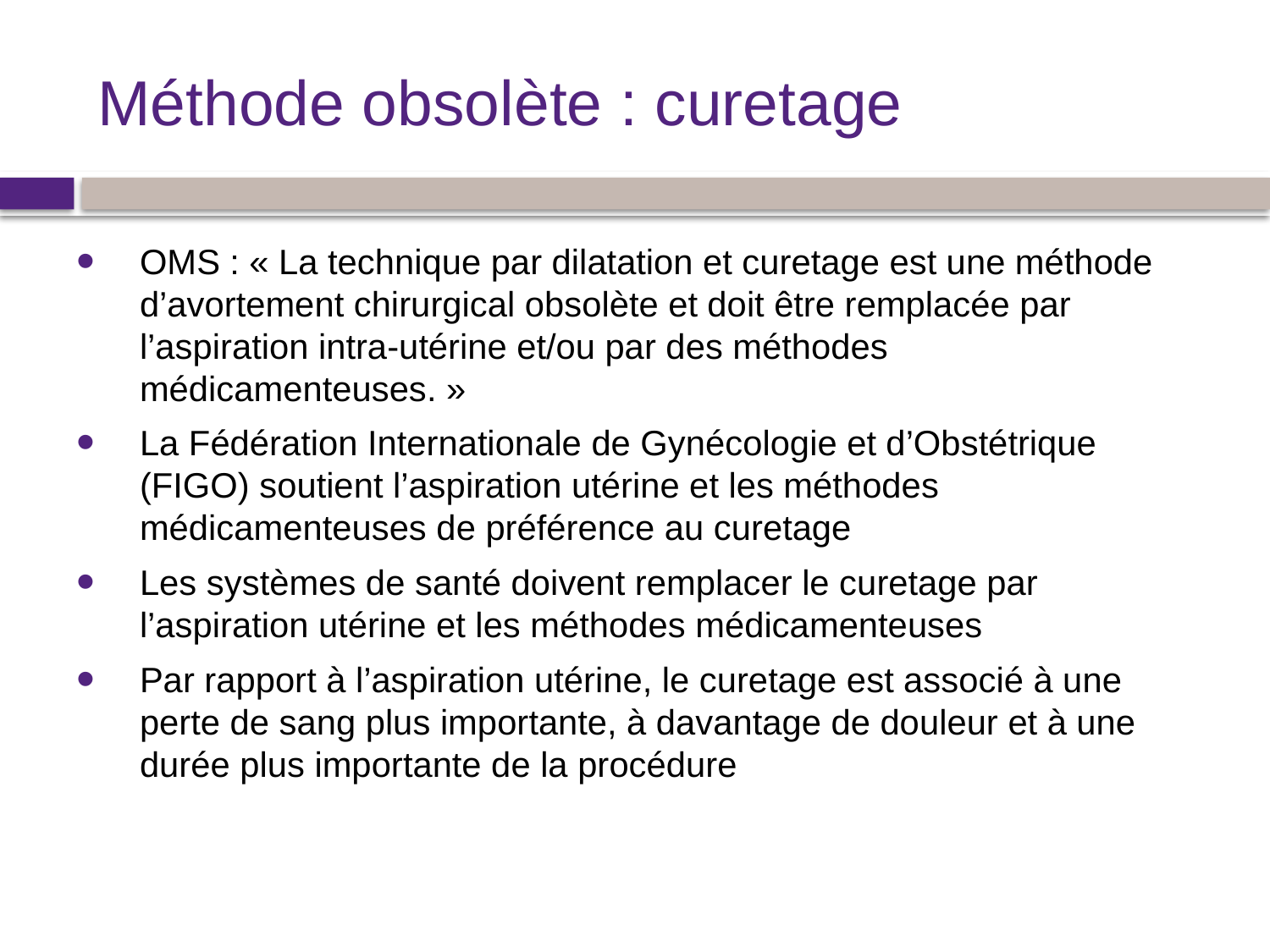

# Méthode obsolète : curetage
OMS : « La technique par dilatation et curetage est une méthode d’avortement chirurgical obsolète et doit être remplacée par l’aspiration intra-utérine et/ou par des méthodes médicamenteuses. »
La Fédération Internationale de Gynécologie et d’Obstétrique (FIGO) soutient l’aspiration utérine et les méthodes médicamenteuses de préférence au curetage
Les systèmes de santé doivent remplacer le curetage par l’aspiration utérine et les méthodes médicamenteuses
Par rapport à l’aspiration utérine, le curetage est associé à une perte de sang plus importante, à davantage de douleur et à une durée plus importante de la procédure